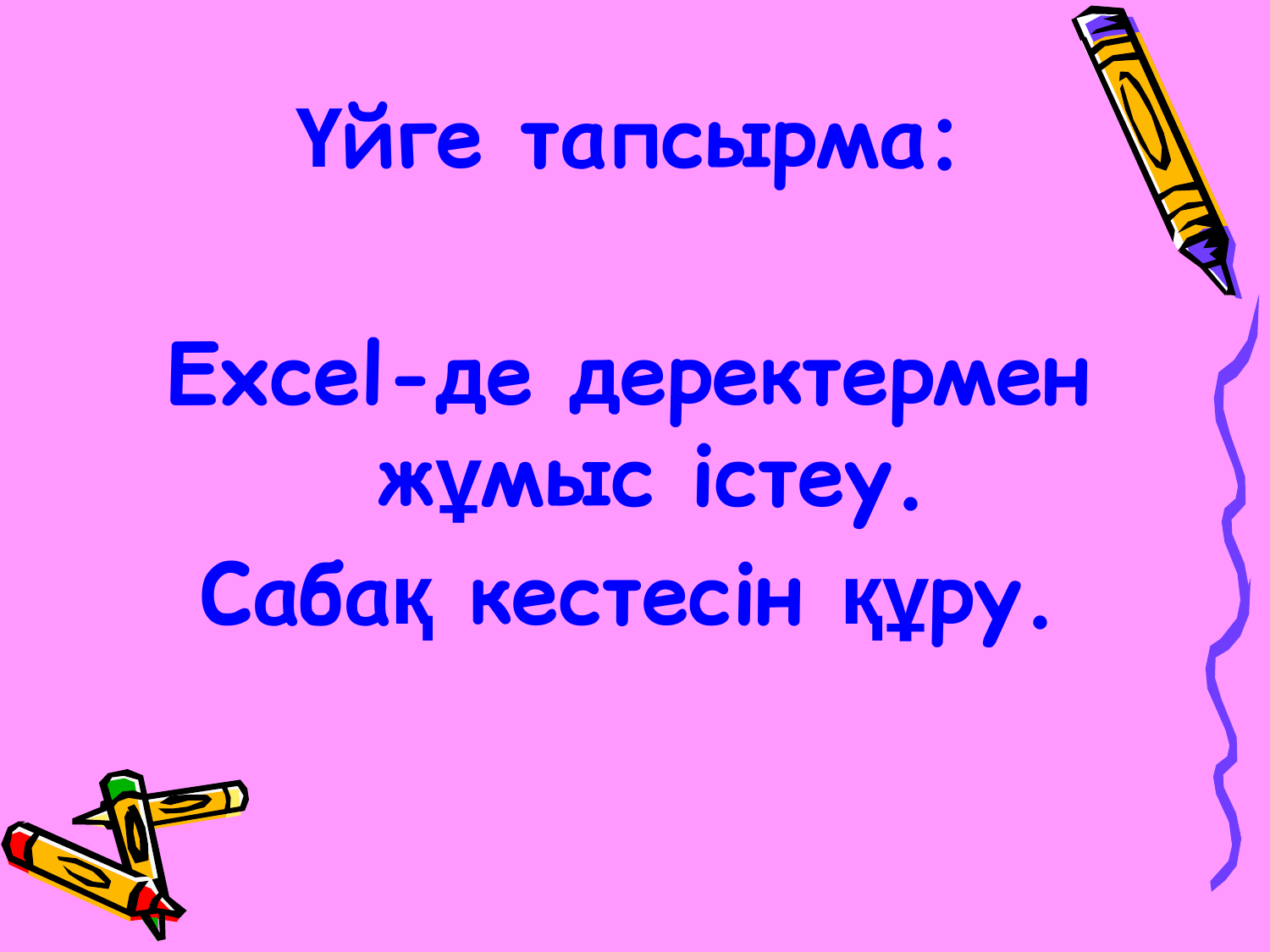

Үйге тапсырма:

Excel-де деректермен жұмыс істеу.
Сабақ кестесін құру.